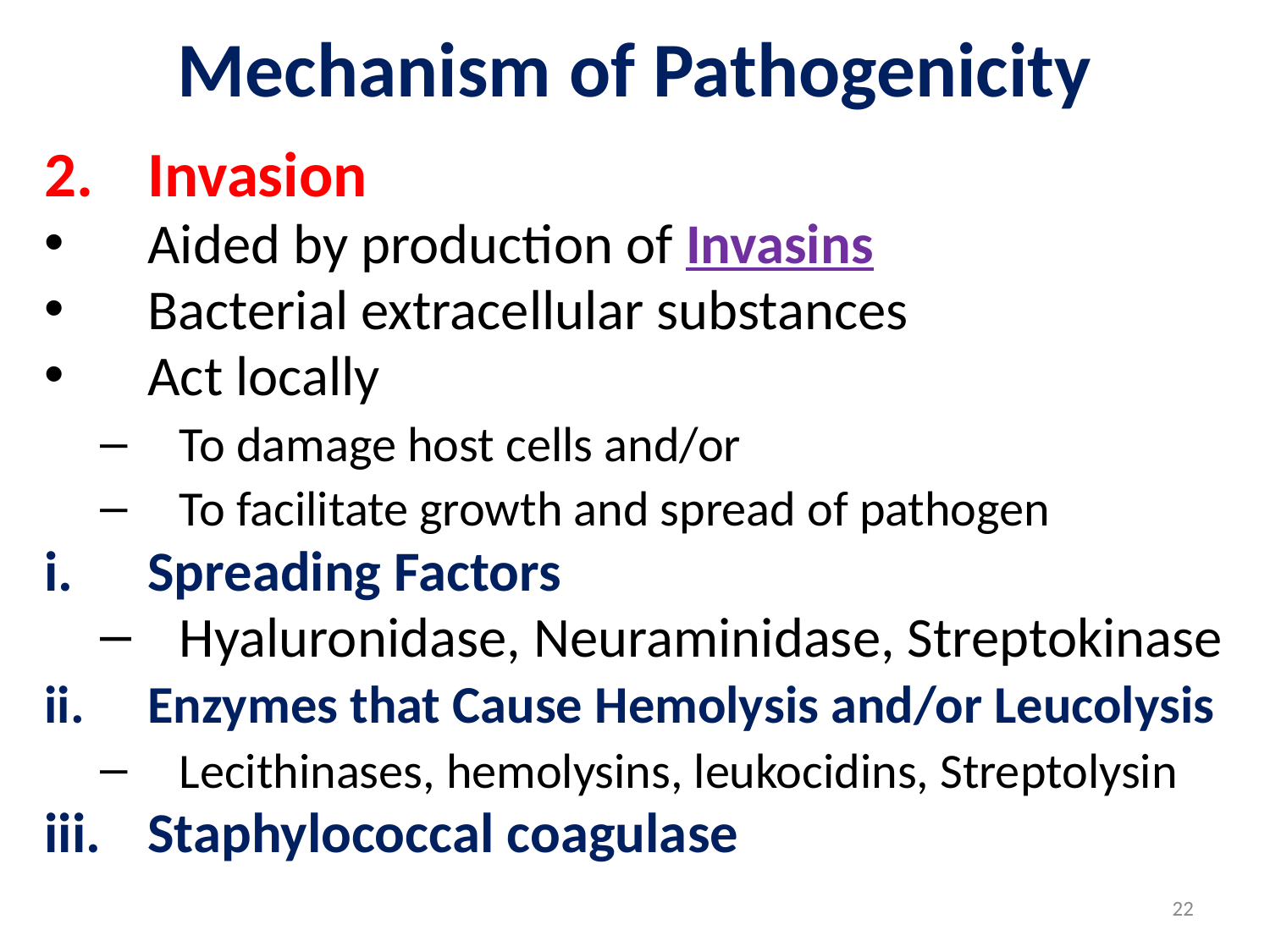

# Mechanism of Pathogenicity
Invasion
Aided by production of Invasins
Bacterial extracellular substances
Act locally
To damage host cells and/or
To facilitate growth and spread of pathogen
Spreading Factors
Hyaluronidase, Neuraminidase, Streptokinase
Enzymes that Cause Hemolysis and/or Leucolysis
Lecithinases, hemolysins, leukocidins, Streptolysin
Staphylococcal coagulase

22